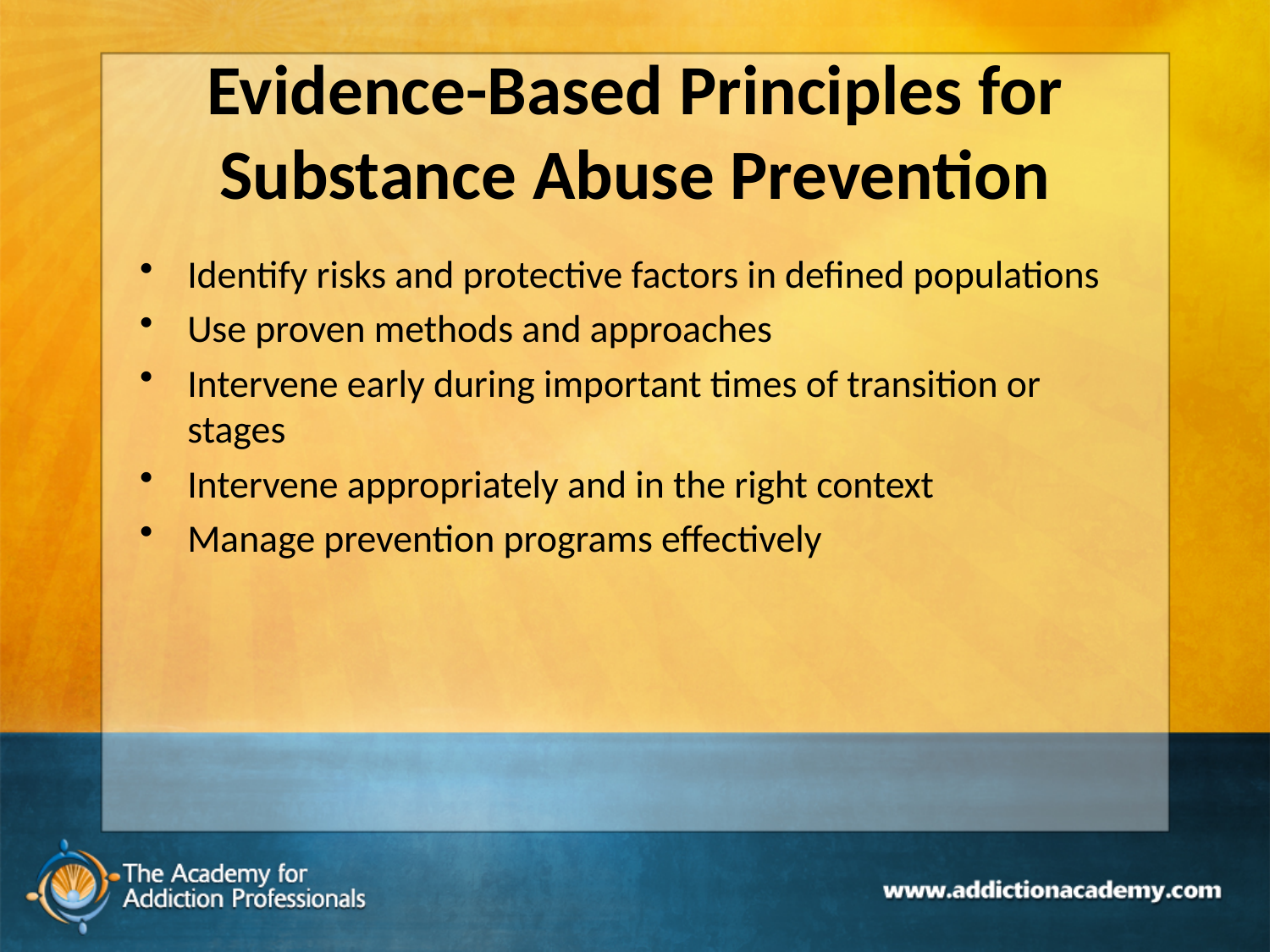

# Evidence-Based Principles for Substance Abuse Prevention
Identify risks and protective factors in defined populations
Use proven methods and approaches
Intervene early during important times of transition or stages
Intervene appropriately and in the right context
Manage prevention programs effectively